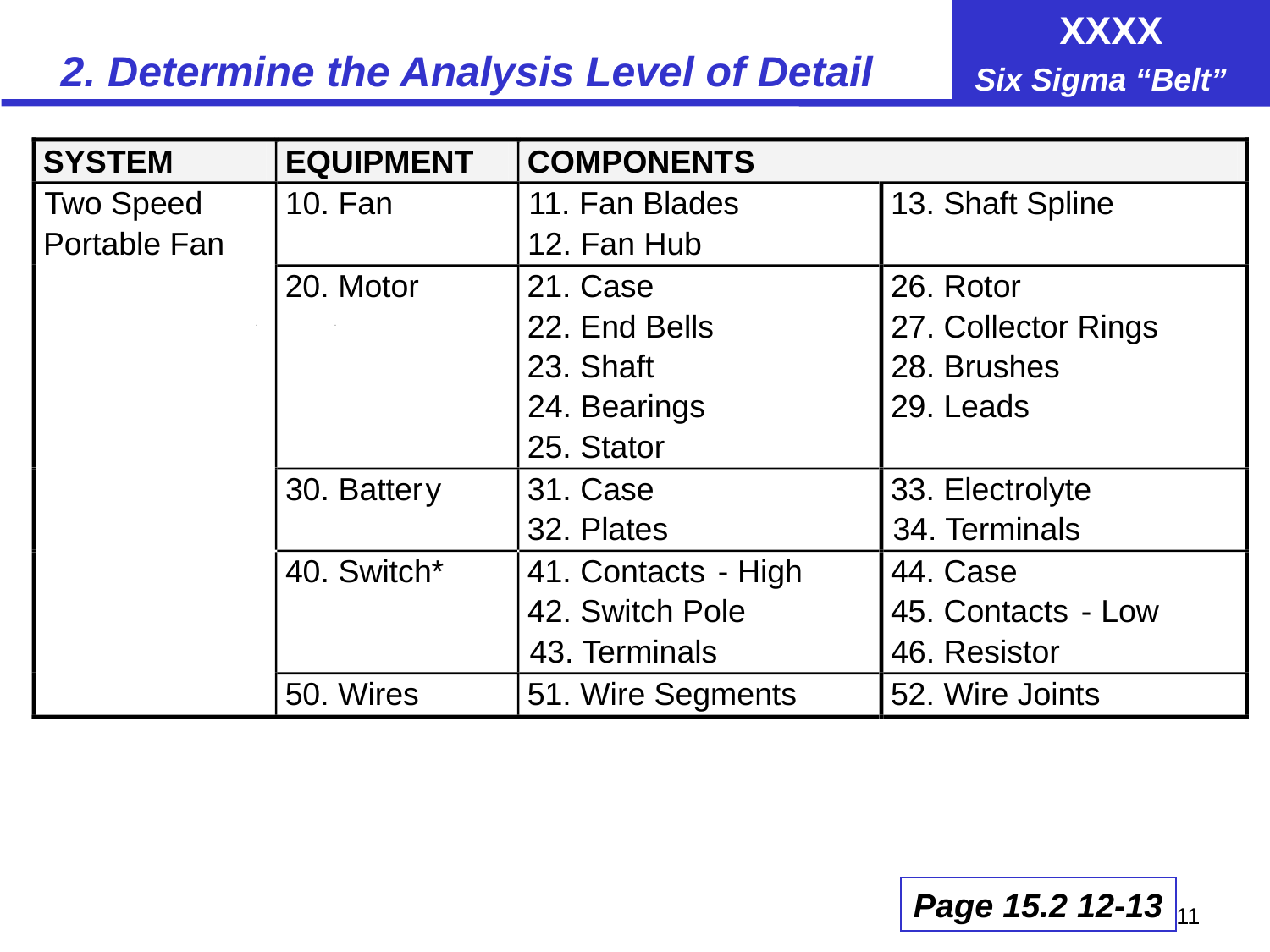

# 2. Determine the Analysis Level of Detail

SYSTEM

EQUIPMENT

COMPONENTS

Two Speed
10. Fan

11. Fan Blades

13. Shaft Spline

Portable Fan

12. Fan Hub

20. Motor

21. Case

26. Rotor

22. End Bells

27. Collector Rings

23. Shaft

28. Brushes

24. Bearings

29. Leads

25. Stator

30. Batter
y

31. Case

33. Electrolyte

32. Plates

34. Terminals

40. Switch*

41. Contacts
-
 High

44. Case

42. Switch Pole

45. Contacts
-
 Low

43. Terminals

46. Resistor

50. Wires

51. Wire Segments

52. Wire Joints

Page 15.2 12-13